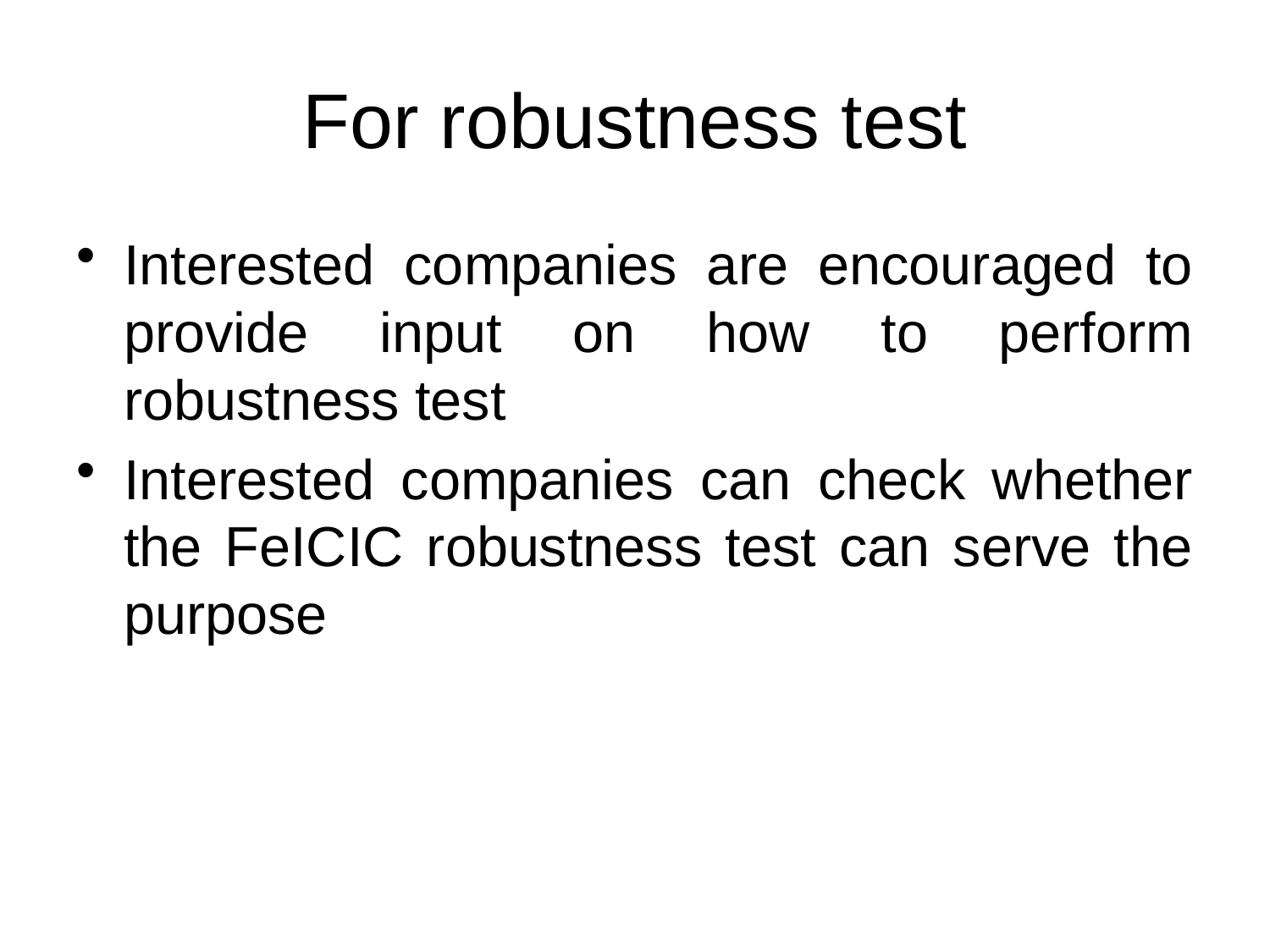

# For robustness test
Interested companies are encouraged to provide input on how to perform robustness test
Interested companies can check whether the FeICIC robustness test can serve the purpose